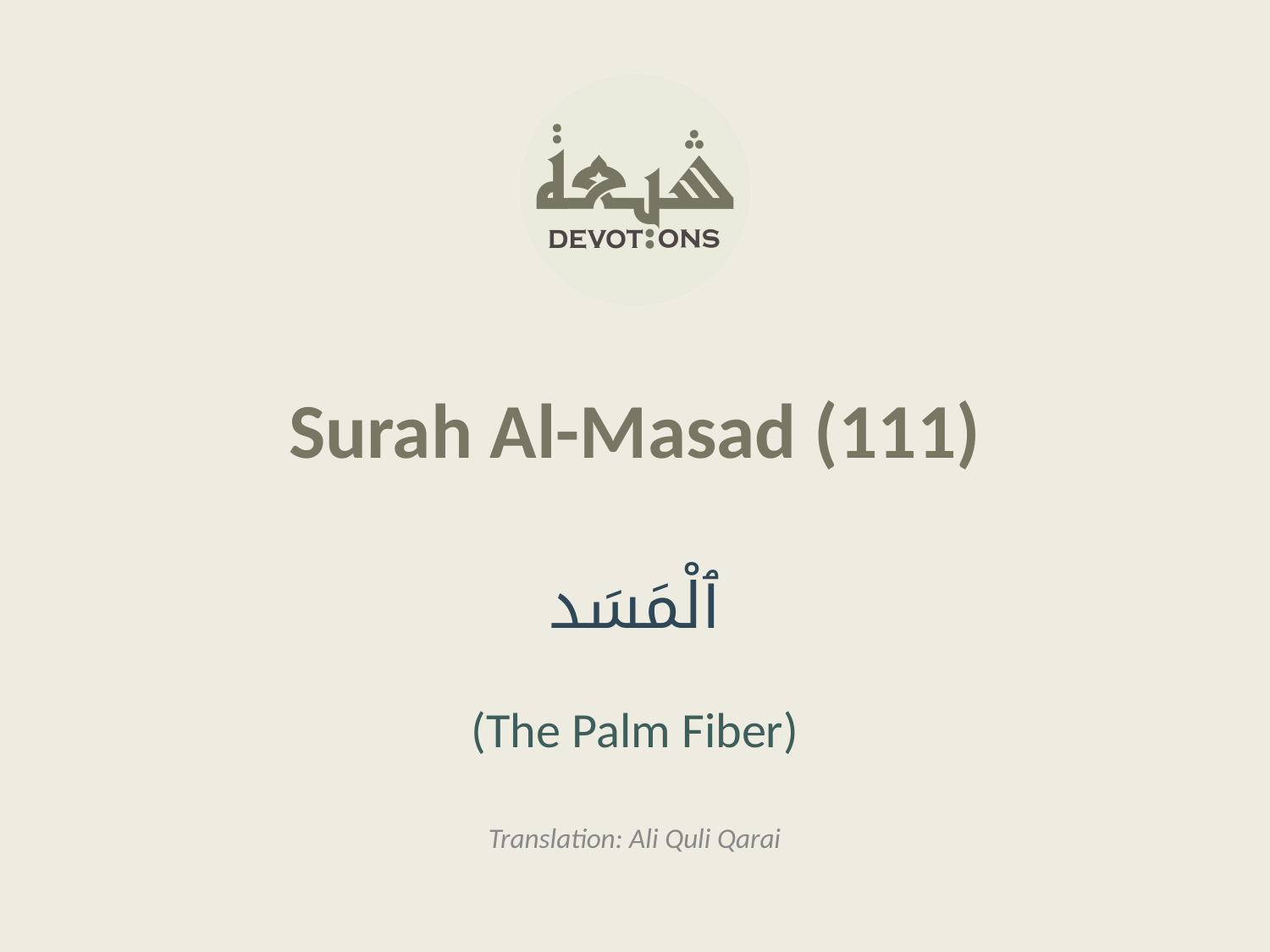

Surah Al-Masad (111)
ٱلْمَسَد
(The Palm Fiber)
Translation: Ali Quli Qarai